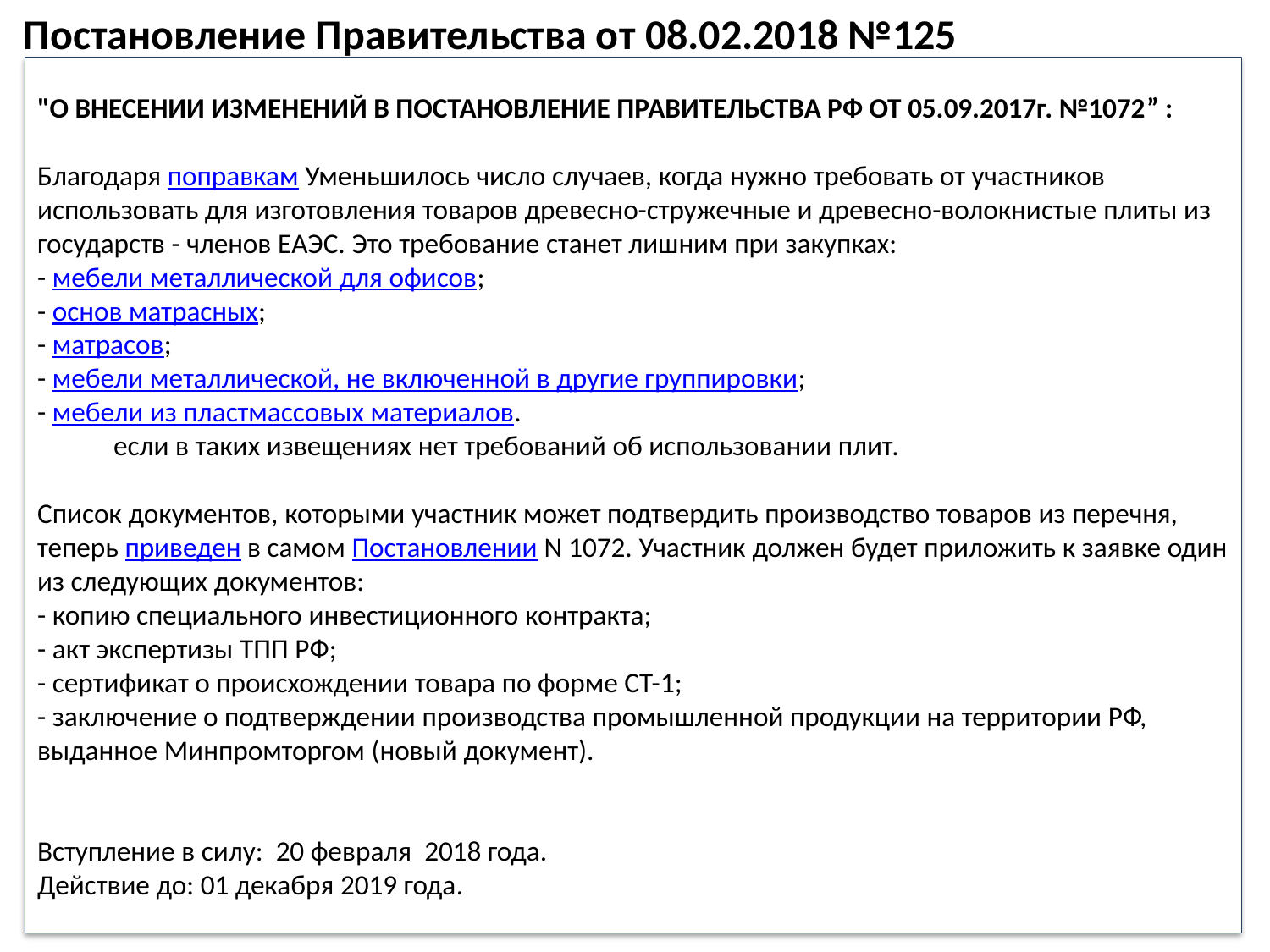

Постановление Правительства от 08.02.2018 №125
"О ВНЕСЕНИИ ИЗМЕНЕНИЙ В ПОСТАНОВЛЕНИЕ ПРАВИТЕЛЬСТВА РФ ОТ 05.09.2017г. №1072” :

Благодаря поправкам Уменьшилось число случаев, когда нужно требовать от участников использовать для изготовления товаров древесно-стружечные и древесно-волокнистые плиты из государств - членов ЕАЭС. Это требование станет лишним при закупках:
- мебели металлической для офисов;
- основ матрасных;
- матрасов;
- мебели металлической, не включенной в другие группировки;
- мебели из пластмассовых материалов.
            если в таких извещениях нет требований об использовании плит.

Список документов, которыми участник может подтвердить производство товаров из перечня, теперь приведен в самом Постановлении N 1072. Участник должен будет приложить к заявке один из следующих документов:
- копию специального инвестиционного контракта;
- акт экспертизы ТПП РФ;
- сертификат о происхождении товара по форме СТ-1;
- заключение о подтверждении производства промышленной продукции на территории РФ, выданное Минпромторгом (новый документ).

Вступление в силу:  20 февраля  2018 года.
Действие до: 01 декабря 2019 года.
30